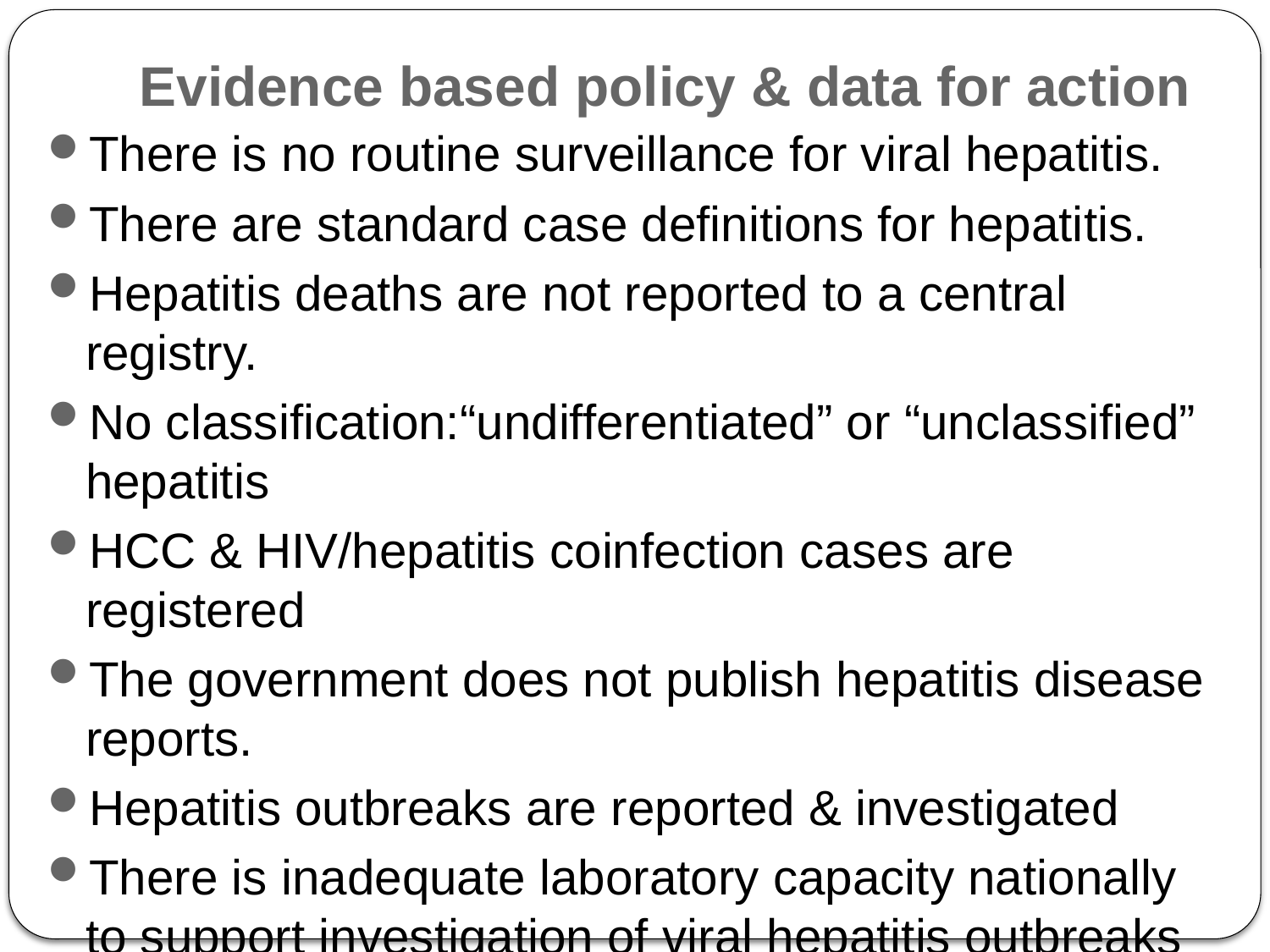

# Evidence based policy & data for action
There is no routine surveillance for viral hepatitis.
There are standard case definitions for hepatitis.
Hepatitis deaths are not reported to a central registry.
No classification:“undifferentiated” or “unclassified” hepatitis
HCC & HIV/hepatitis coinfection cases are registered
The government does not publish hepatitis disease reports.
Hepatitis outbreaks are reported & investigated
There is inadequate laboratory capacity nationally to support investigation of viral hepatitis outbreaks
There is no national public health research agenda
Viral hepatitis serosurveys are not conducted regularly